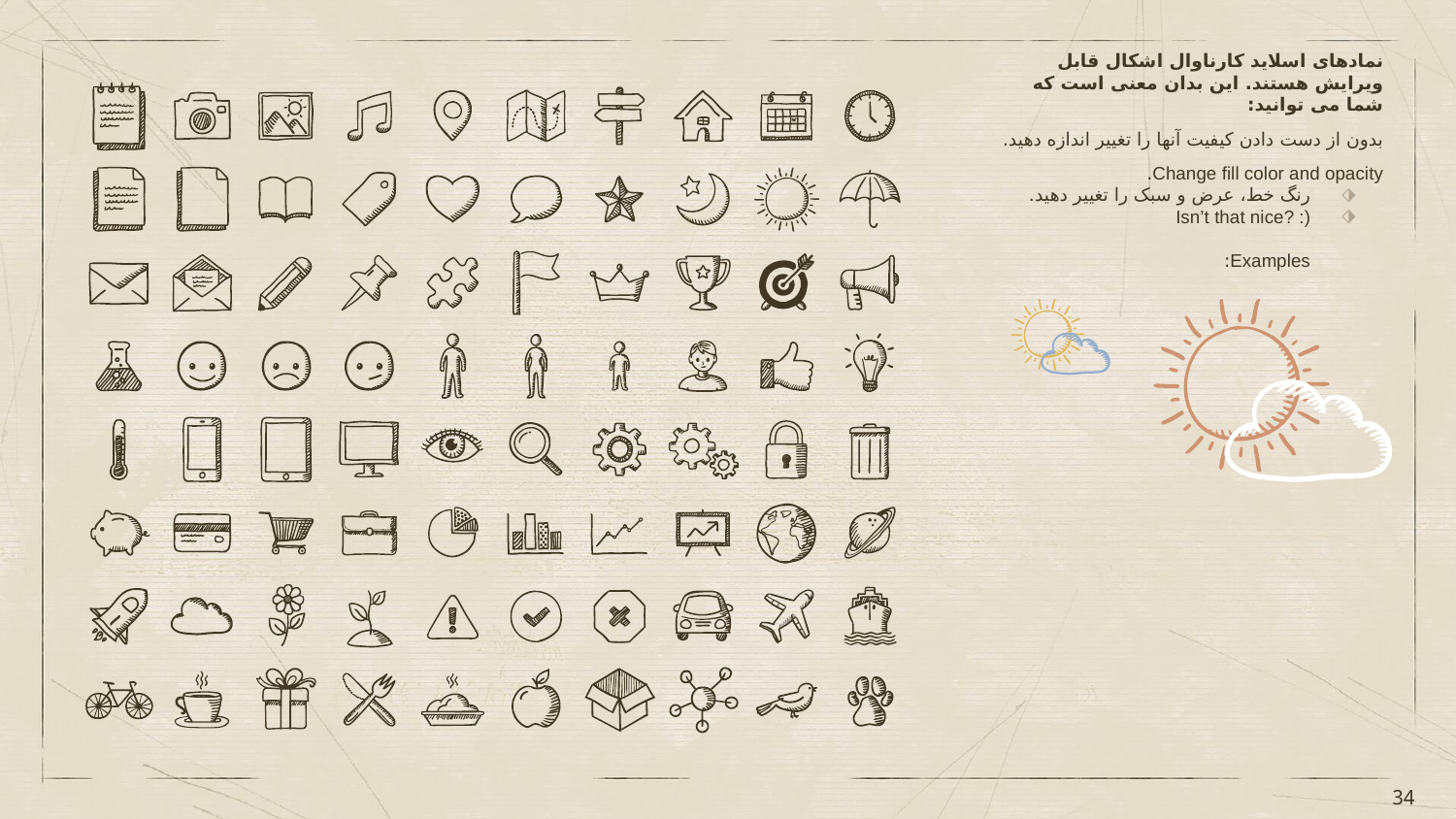

نمادهای اسلاید کارناوال اشکال قابل ویرایش هستند. این بدان معنی است که شما می توانید:
بدون از دست دادن کیفیت آنها را تغییر اندازه دهید.
Change fill color and opacity.
رنگ خط، عرض و سبک را تغییر دهید.
Isn’t that nice? :)
Examples:

34